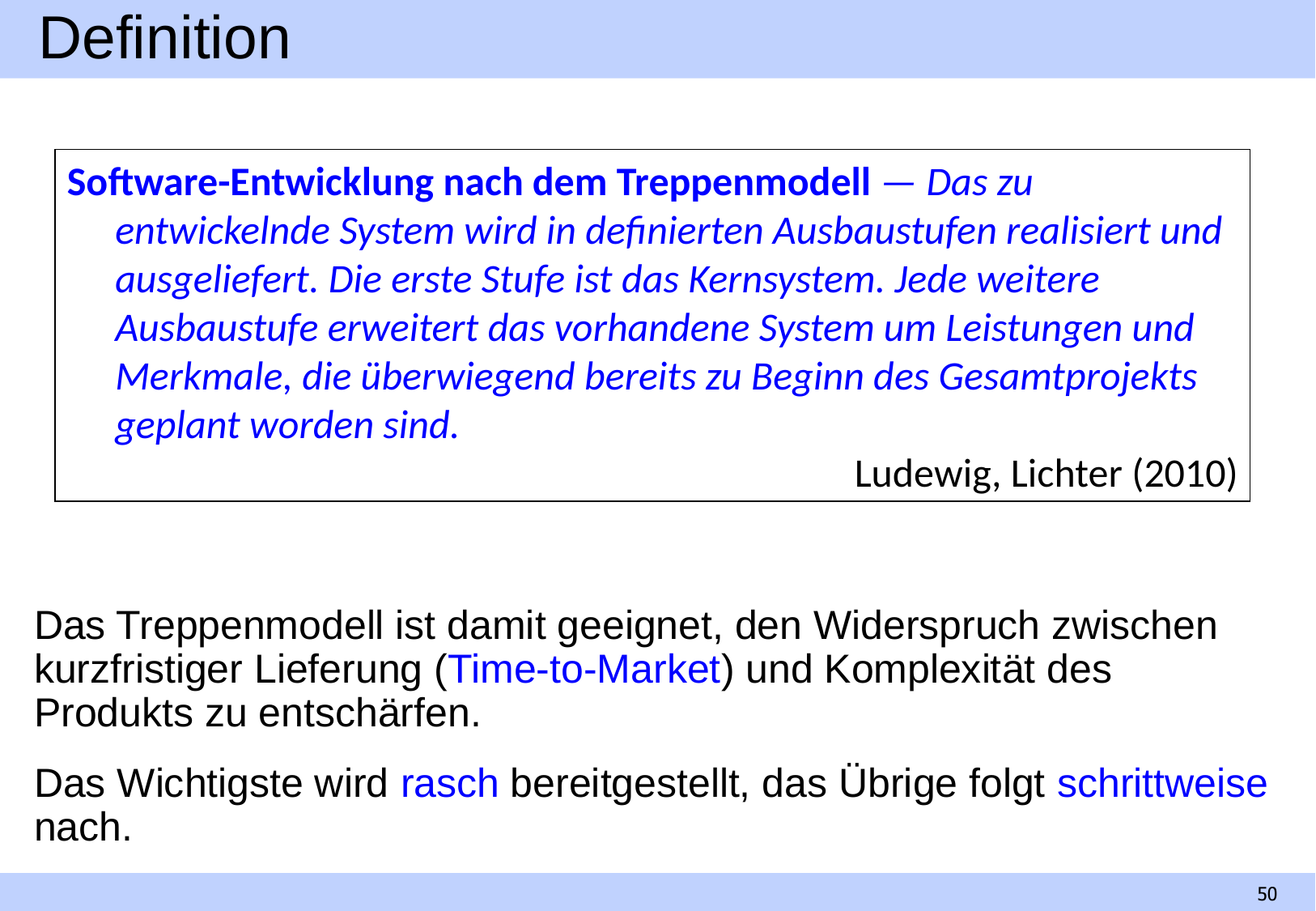

# Definition
Software-Entwicklung nach dem Treppenmodell — Das zu entwickelnde System wird in definierten Ausbaustufen realisiert und ausgeliefert. Die erste Stufe ist das Kernsystem. Jede weitere Ausbaustufe erweitert das vorhandene System um Leistungen und Merkmale, die überwiegend bereits zu Beginn des Gesamtprojekts geplant worden sind.
Ludewig, Lichter (2010)
Das Treppenmodell ist damit geeignet, den Widerspruch zwischen kurzfristiger Lieferung (Time-to-Market) und Komplexität des Produkts zu entschärfen.
Das Wichtigste wird rasch bereitgestellt, das Übrige folgt schrittweise nach.
50